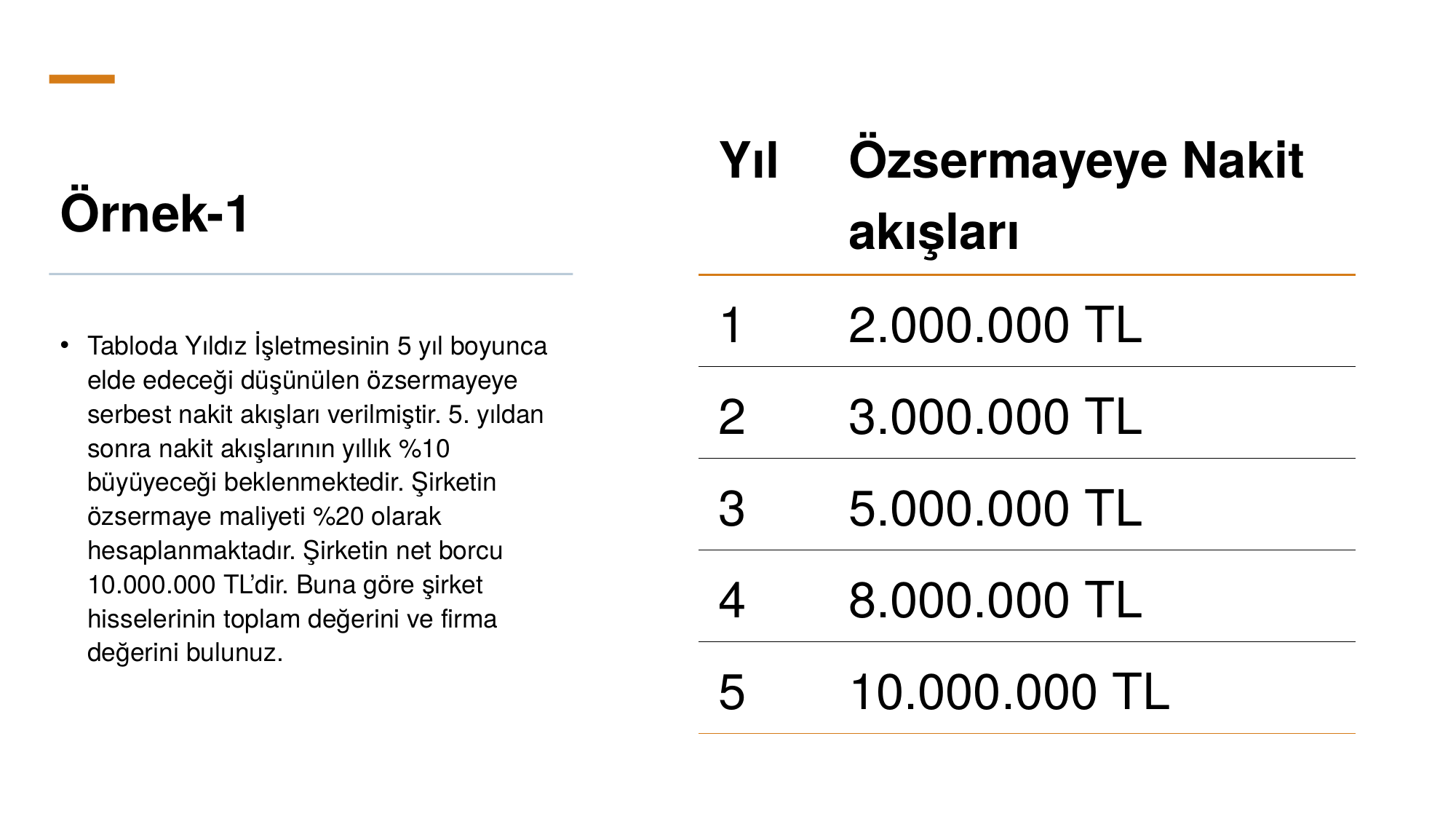

| Yıl | Özsermayeye Nakit akışları |
| --- | --- |
| 1 | 2.000.000 TL |
| 2 | 3.000.000 TL |
| 3 | 5.000.000 TL |
| 4 | 8.000.000 TL |
| 5 | 10.000.000 TL |
# Örnek-1

Tabloda Yıldız İşletmesinin 5 yıl boyunca elde edeceği düşünülen özsermayeye serbest nakit akışları verilmiştir. 5. yıldan sonra nakit akışlarının yıllık %10 büyüyeceği beklenmektedir. Şirketin özsermaye maliyeti %20 olarak hesaplanmaktadır. Şirketin net borcu 10.000.000 TL’dir. Buna göre şirket hisselerinin toplam değerini ve firma değerini bulunuz.